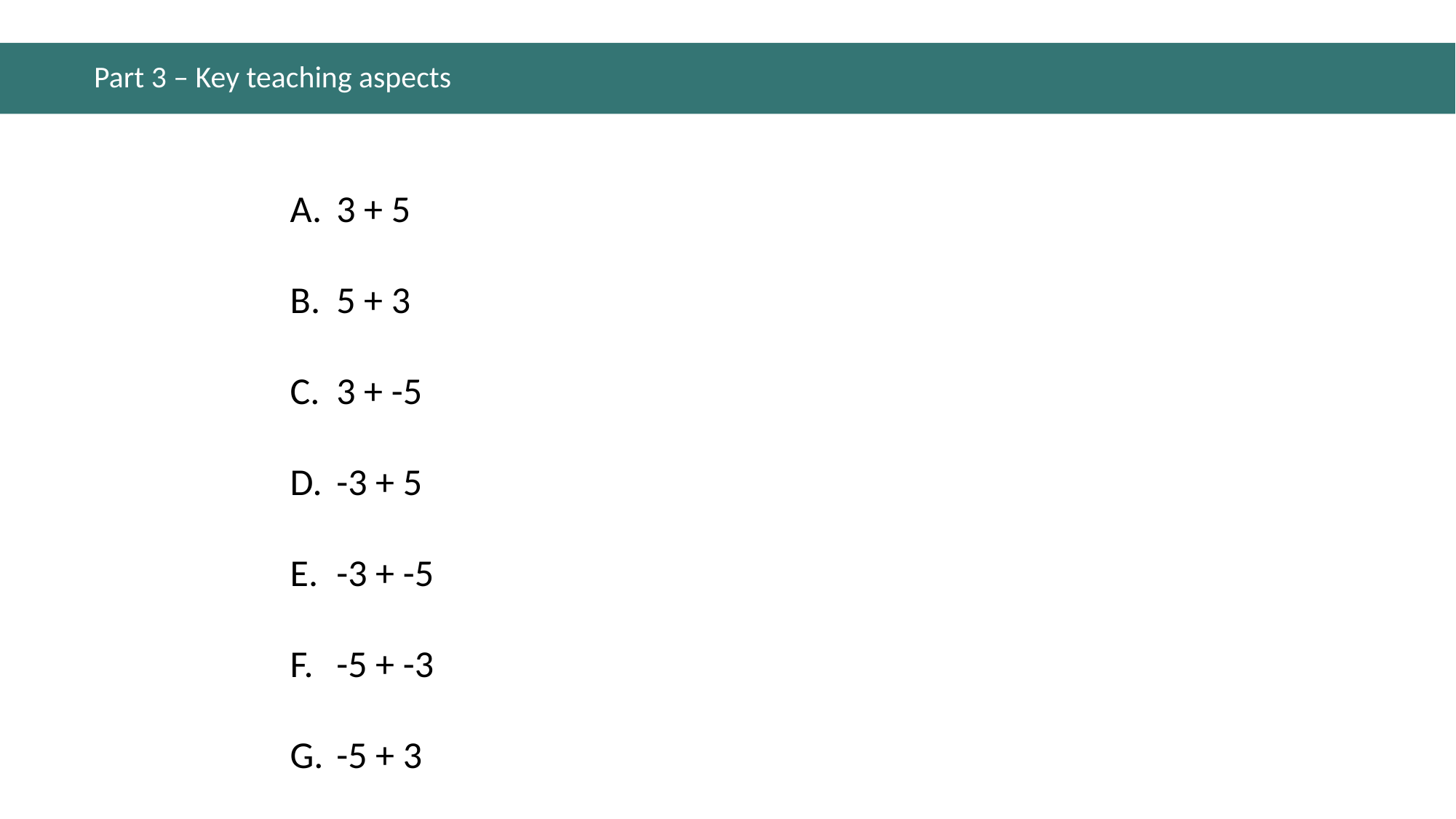

# Part 3 – Key teaching aspects
3 + 5
5 + 3
3 + -5
-3 + 5
-3 + -5
-5 + -3
-5 + 3